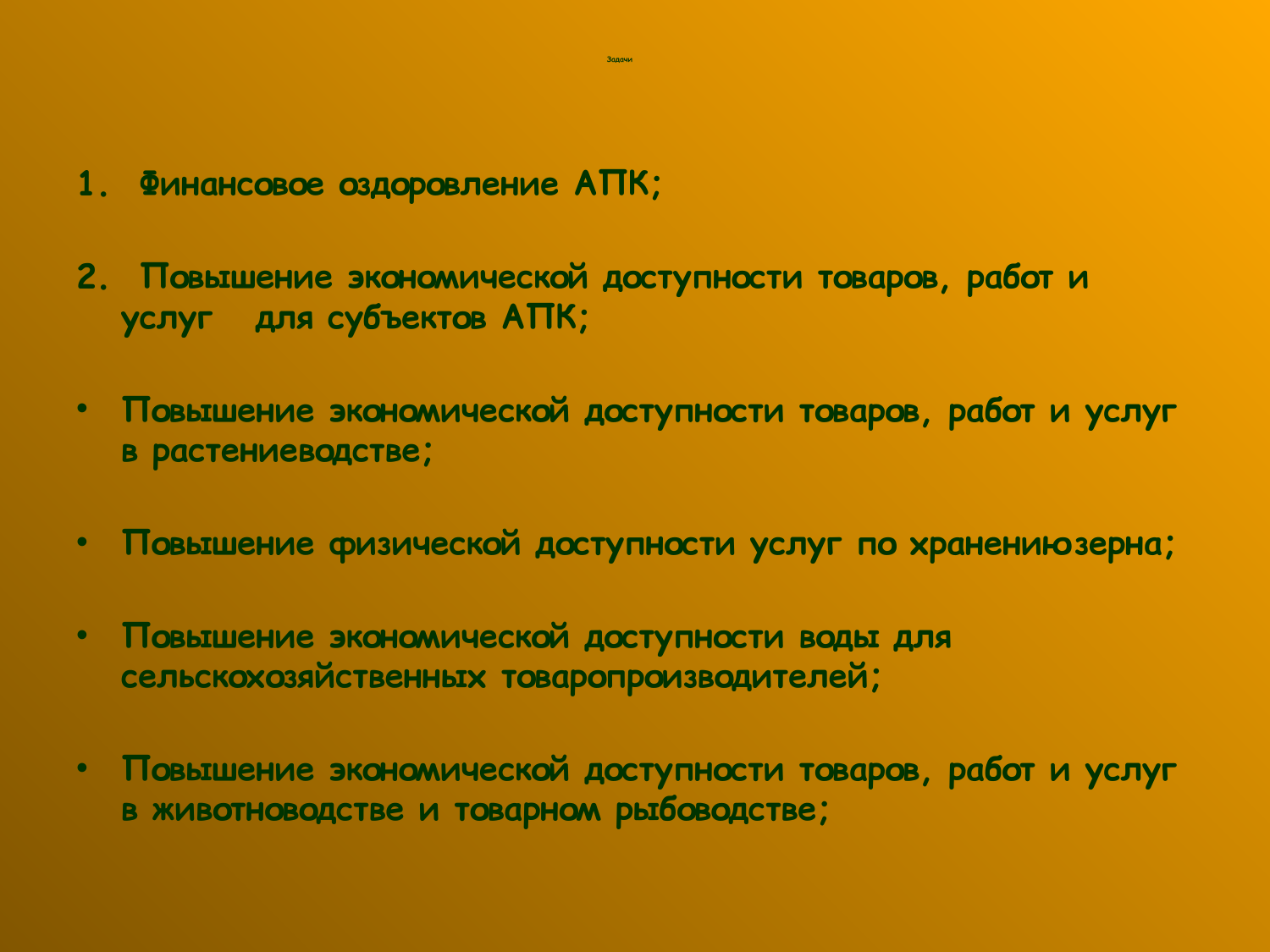

# Задачи

1.  Финансовое оздоровление АПК;

2.  Повышение экономической доступности товаров, работ и услуг   для субъектов АПК;

Повышение экономической доступности товаров, работ и услуг в растениеводстве;

Повышение физической доступности услуг по хранению зерна;

Повышение экономической доступности воды для сельскохозяйственных товаропроизводителей;

Повышение экономической доступности товаров, работ и услуг в животноводстве и товарном рыбоводстве;